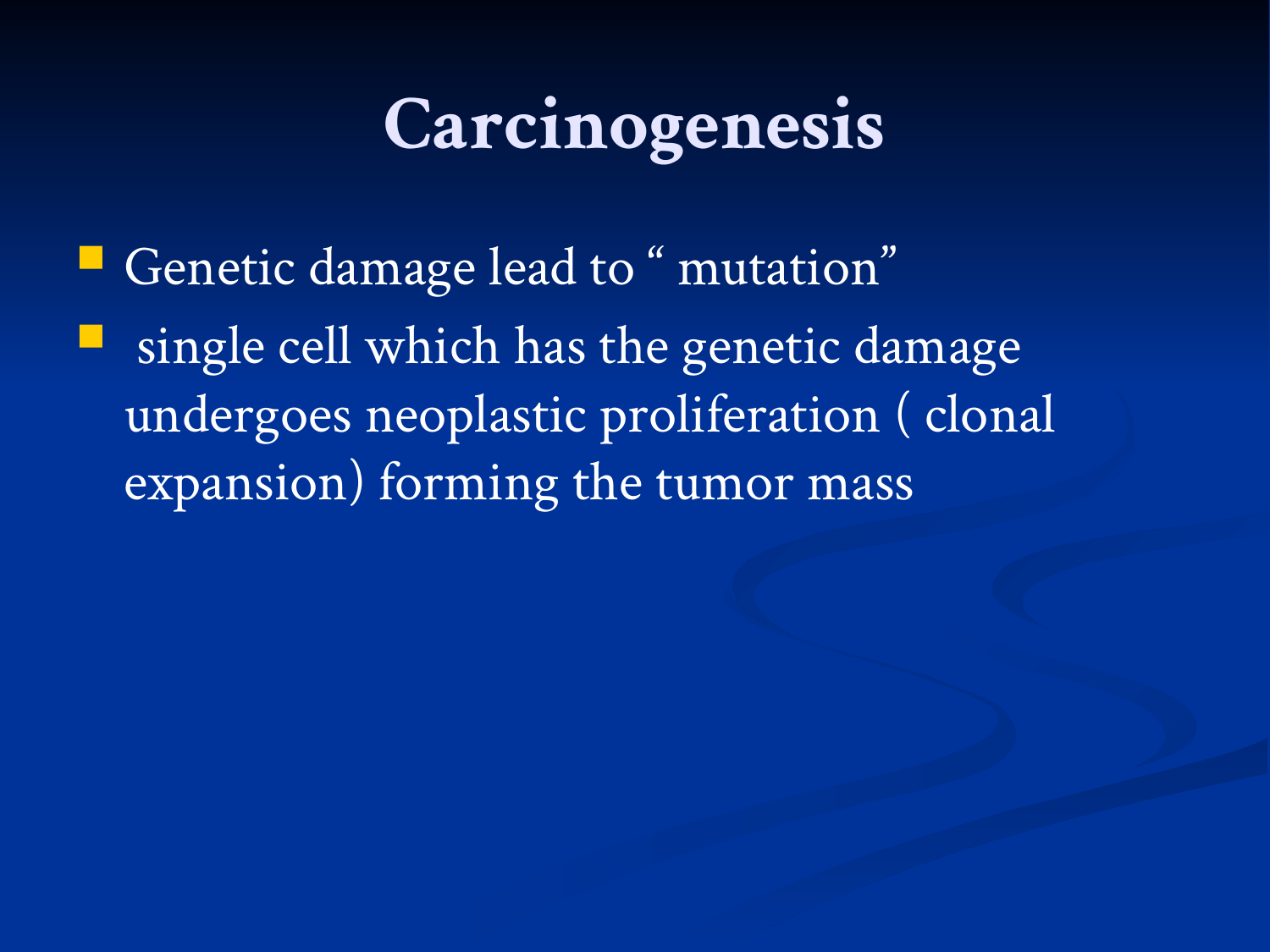

# Carcinogenesis
Genetic damage lead to “ mutation”
 single cell which has the genetic damage undergoes neoplastic proliferation ( clonal expansion) forming the tumor mass